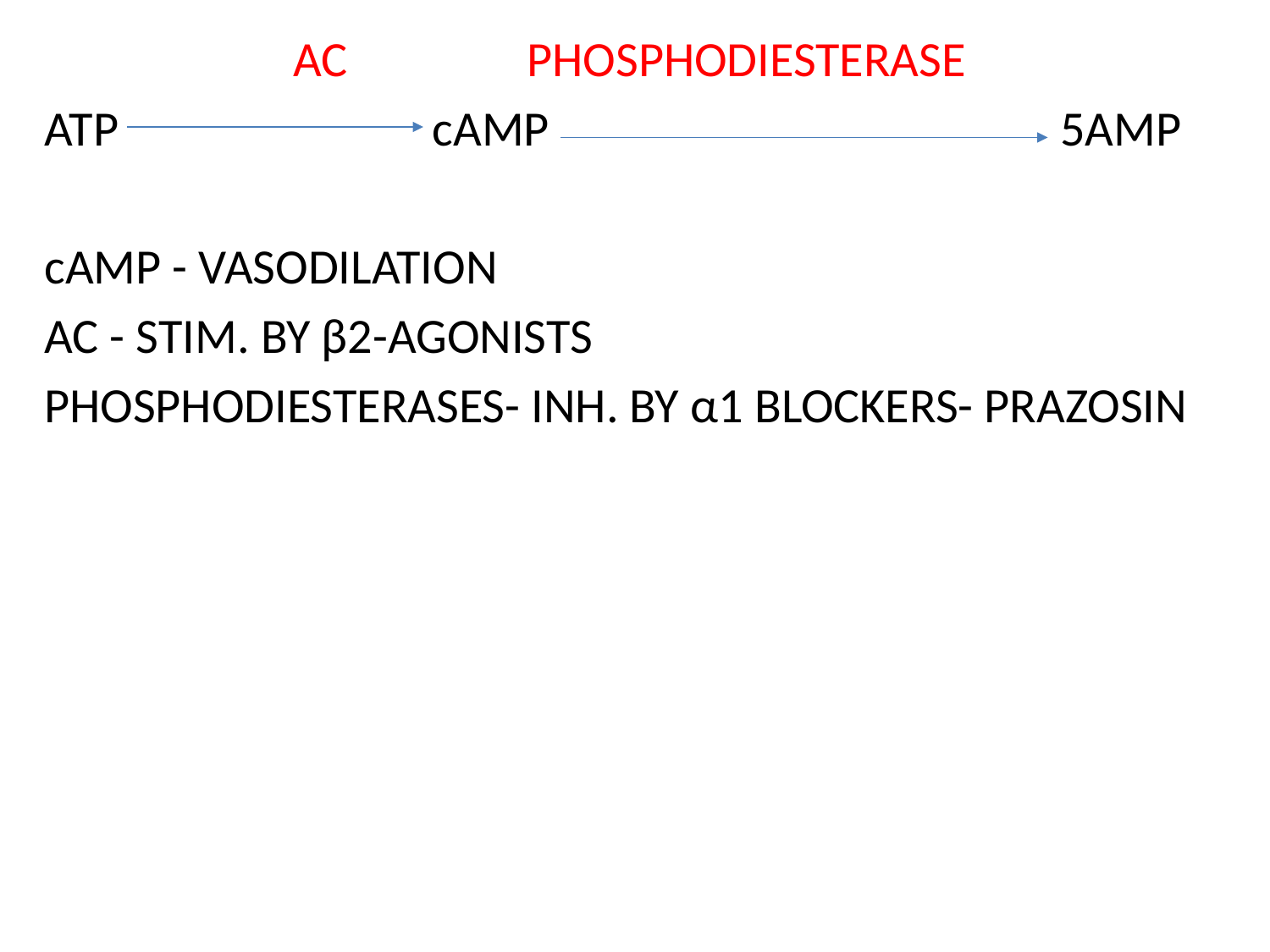

AC                PHOSPHODIESTERASE
ATP                            cAMP				 	5AMP

cAMP - VASODILATION
AC - STIM. BY β2-AGONISTS
PHOSPHODIESTERASES- INH. BY α1 BLOCKERS- PRAZOSIN